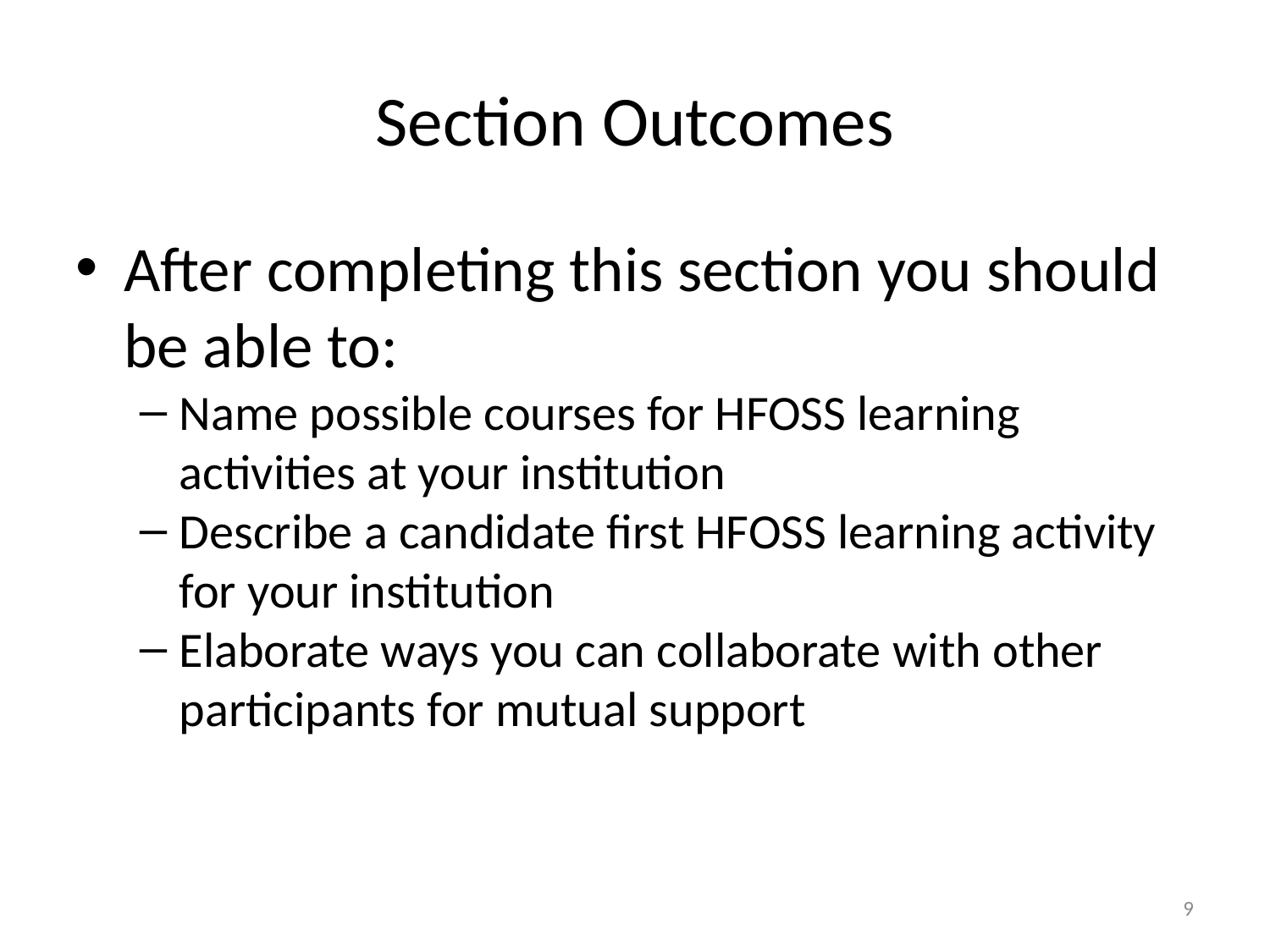

Section Outcomes
After completing this section you should be able to:
Name possible courses for HFOSS learning activities at your institution
Describe a candidate first HFOSS learning activity for your institution
Elaborate ways you can collaborate with other participants for mutual support
9